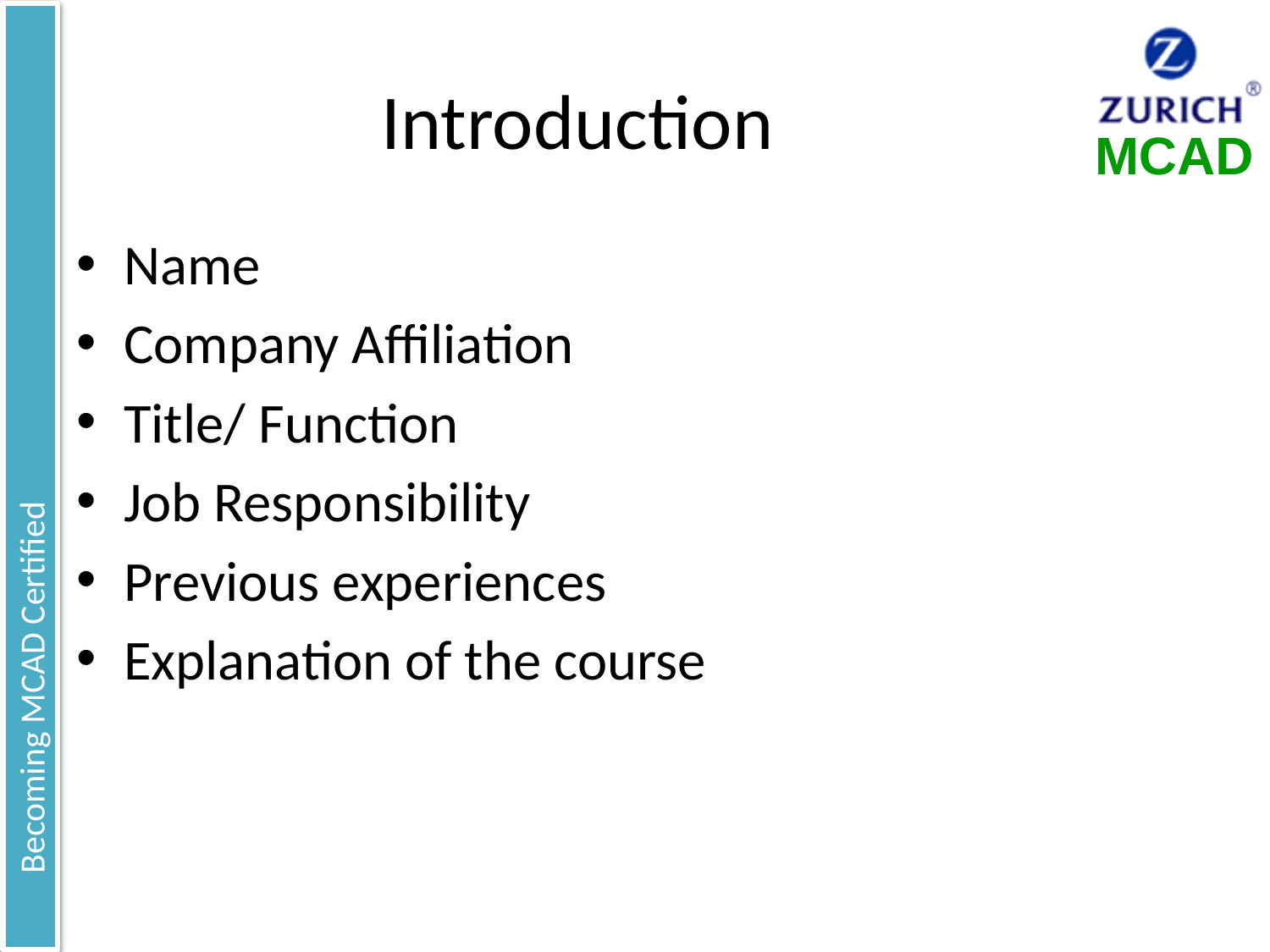

# Introduction
Name
Company Affiliation
Title/ Function
Job Responsibility
Previous experiences
Explanation of the course
Becoming MCAD Certified